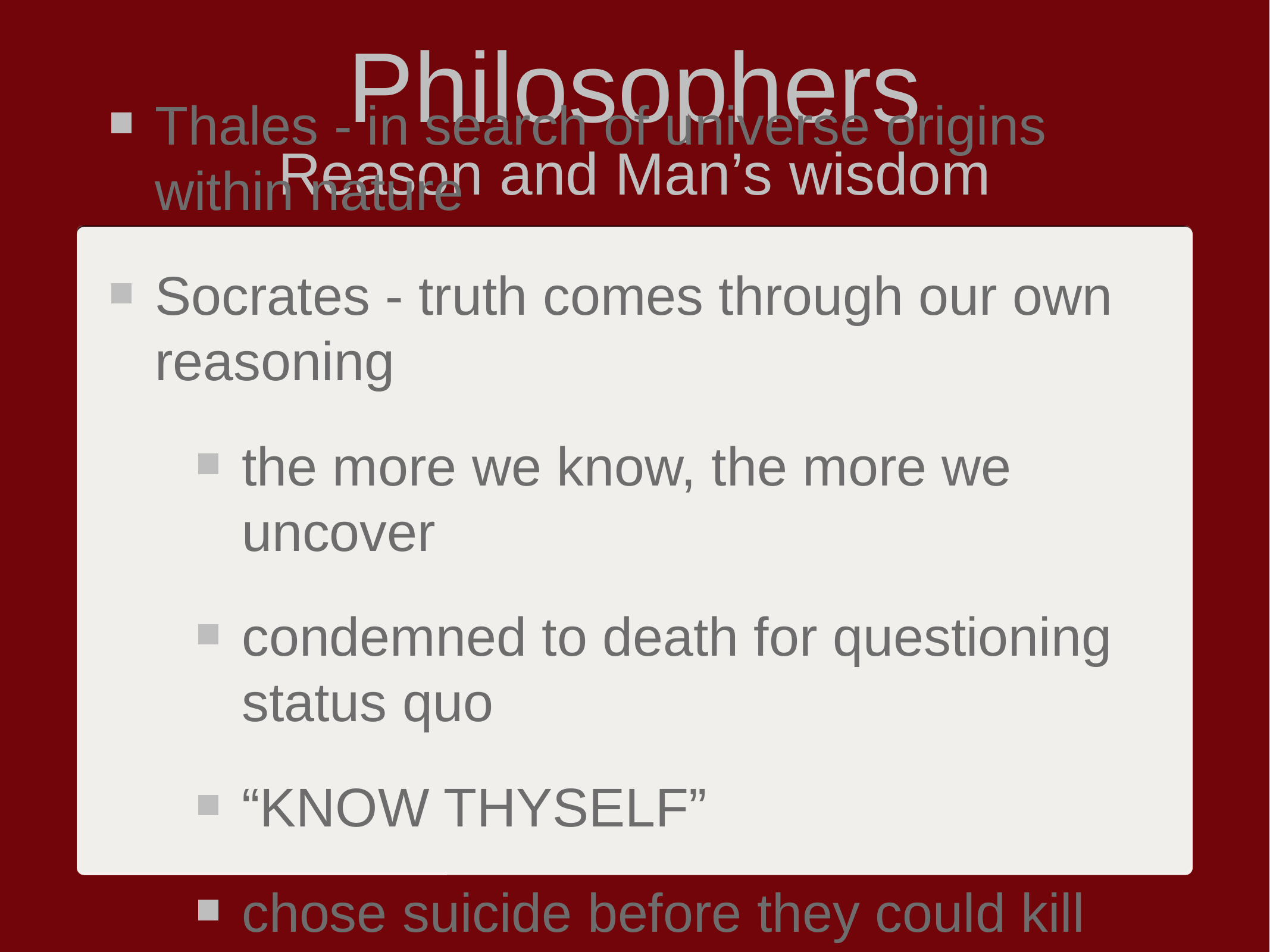

# Philosophers Reason and Man’s wisdom
Thales - in search of universe origins within nature
Socrates - truth comes through our own reasoning
the more we know, the more we uncover
condemned to death for questioning status quo
“KNOW THYSELF”
chose suicide before they could kill him